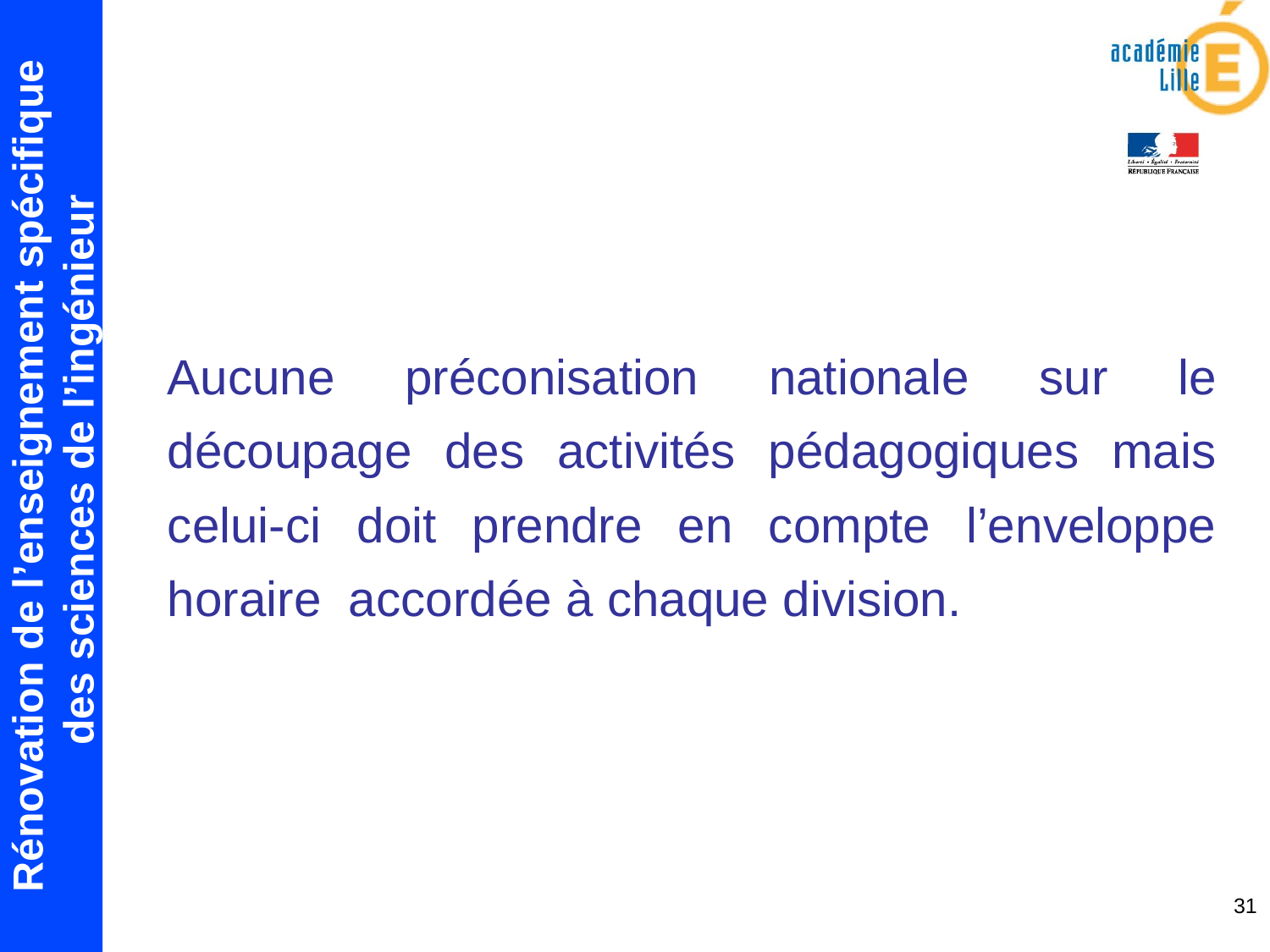

Aucune préconisation nationale sur le découpage des activités pédagogiques mais celui-ci doit prendre en compte l’enveloppe horaire  accordée à chaque division.
31